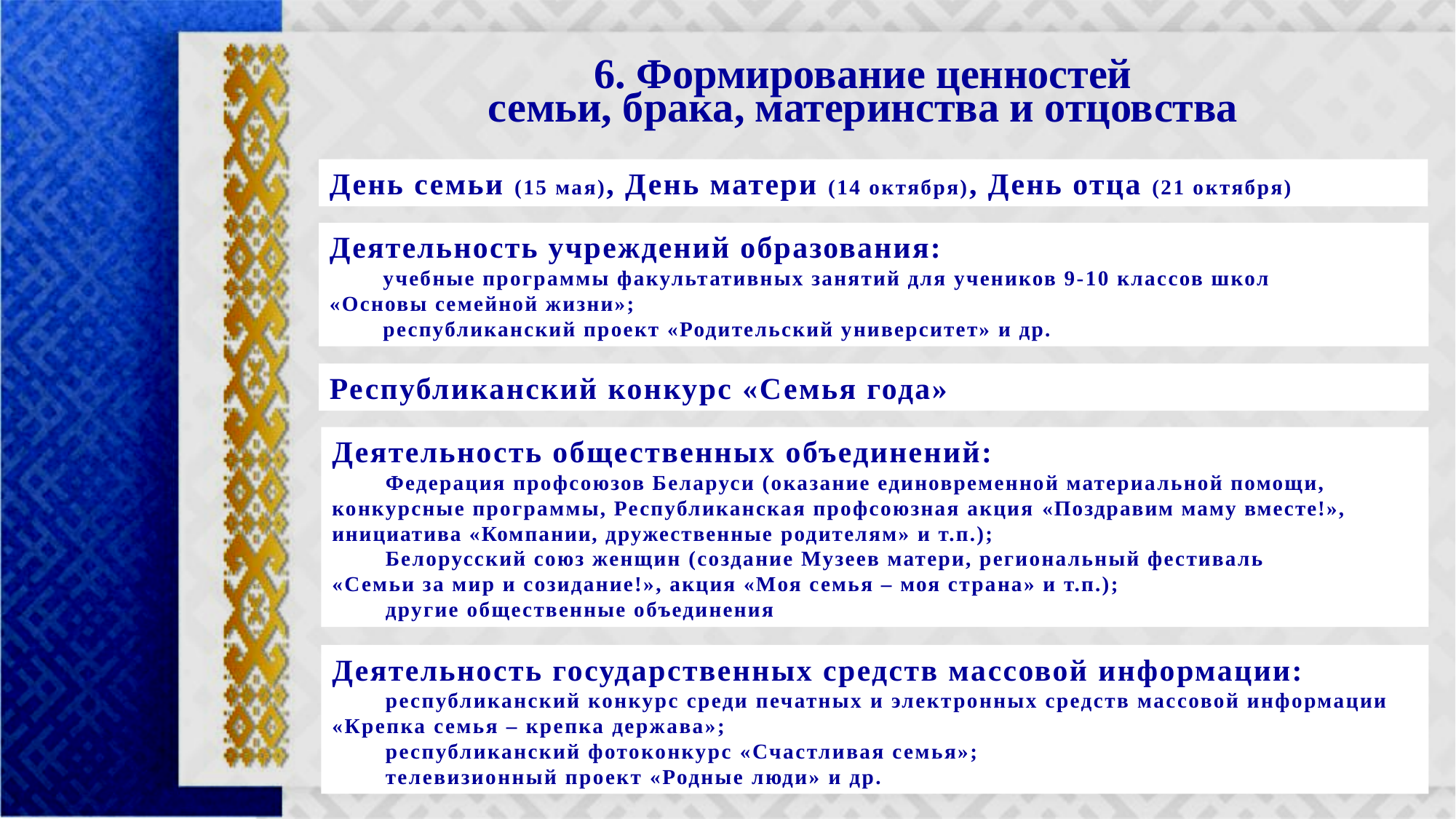

6. Формирование ценностей
семьи, брака, материнства и отцовства
День семьи (15 мая), День матери (14 октября), День отца (21 октября)
Деятельность учреждений образования:
учебные программы факультативных занятий для учеников 9-10 классов школ
«Основы семейной жизни»;
республиканский проект «Родительский университет» и др.
Республиканский конкурс «Семья года»
Деятельность общественных объединений:
Федерация профсоюзов Беларуси (оказание единовременной материальной помощи, конкурсные программы, Республиканская профсоюзная акция «Поздравим маму вместе!», инициатива «Компании, дружественные родителям» и т.п.);
Белорусский союз женщин (создание Музеев матери, региональный фестиваль
«Семьи за мир и созидание!», акция «Моя семья – моя страна» и т.п.);
другие общественные объединения
Деятельность государственных средств массовой информации:
республиканский конкурс среди печатных и электронных средств массовой информации «Крепка семья – крепка держава»;
республиканский фотоконкурс «Счастливая семья»;
телевизионный проект «Родные люди» и др.